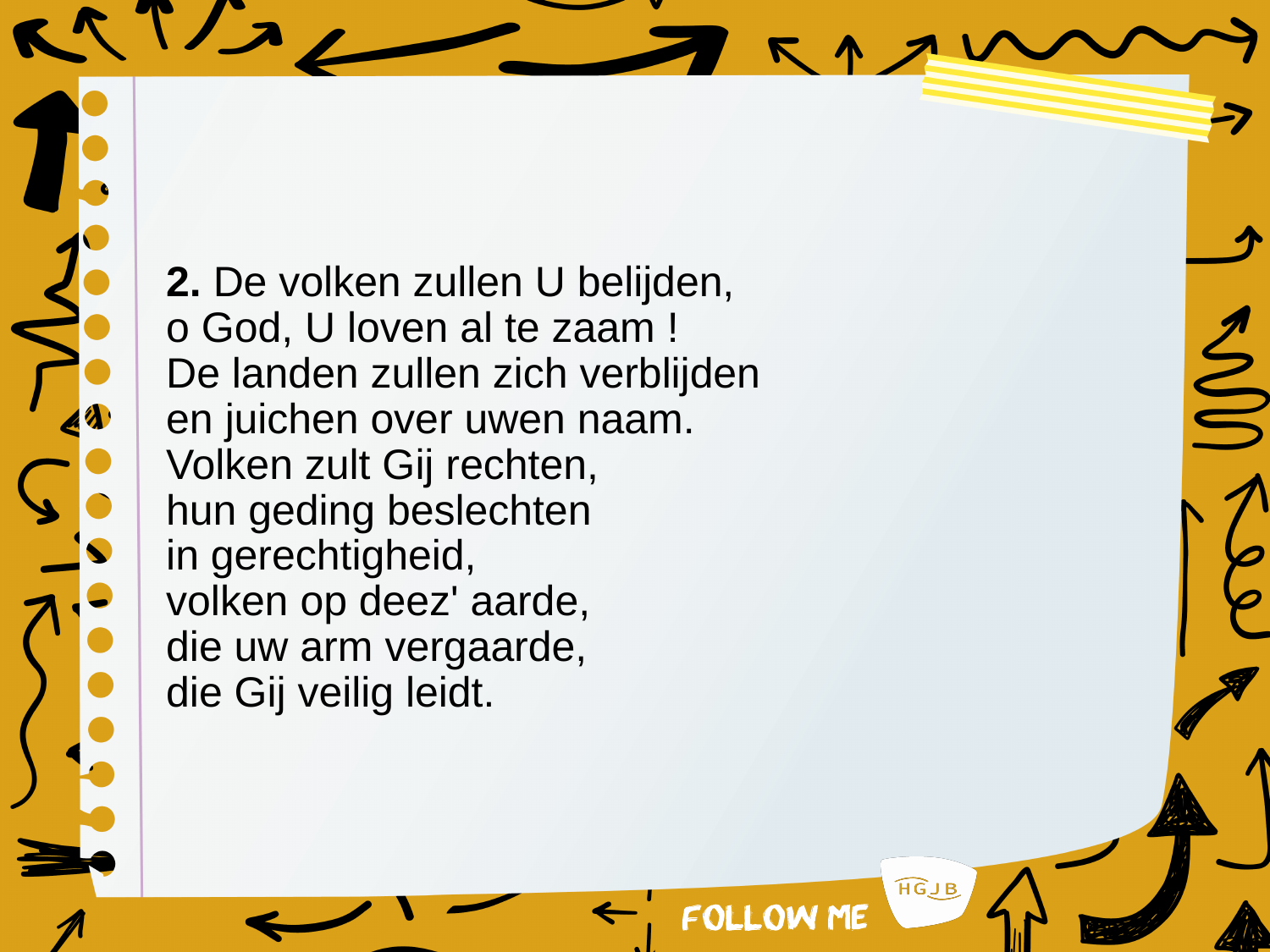

#
2. De volken zullen U belijden,
o God, U loven al te zaam !
De landen zullen zich verblijden
en juichen over uwen naam.
Volken zult Gij rechten,
hun geding beslechten
in gerechtigheid,
volken op deez' aarde,
die uw arm vergaarde,
die Gij veilig leidt.